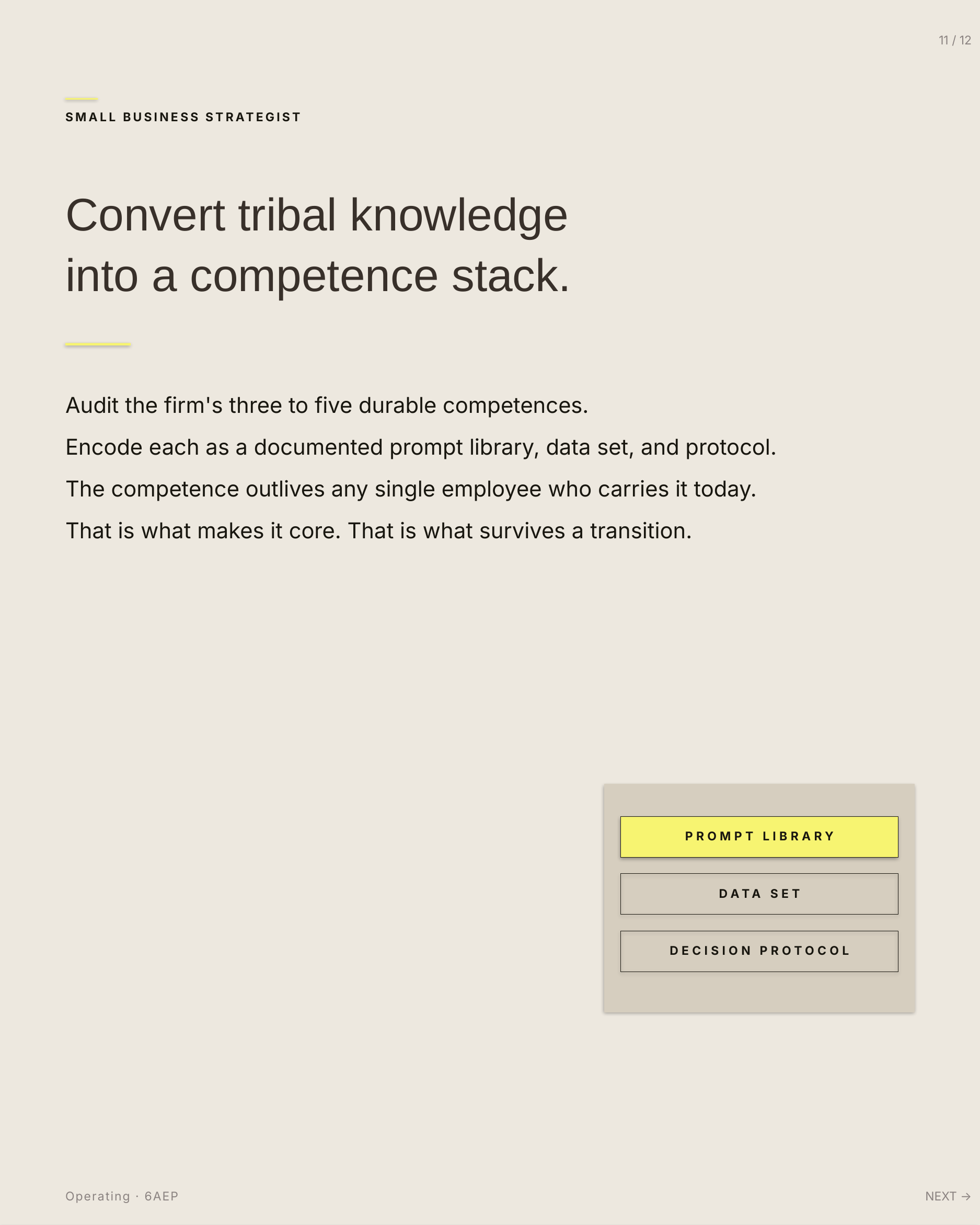

11 / 12

SMALL BUSINESS STRATEGIST
Convert tribal knowledge
into a competence stack.

Audit the firm's three to five durable competences.
Encode each as a documented prompt library, data set, and protocol.
The competence outlives any single employee who carries it today.
That is what makes it core. That is what survives a transition.

PROMPT LIBRARY

DATA SET

DECISION PROTOCOL
Operating · 6AEP
NEXT →